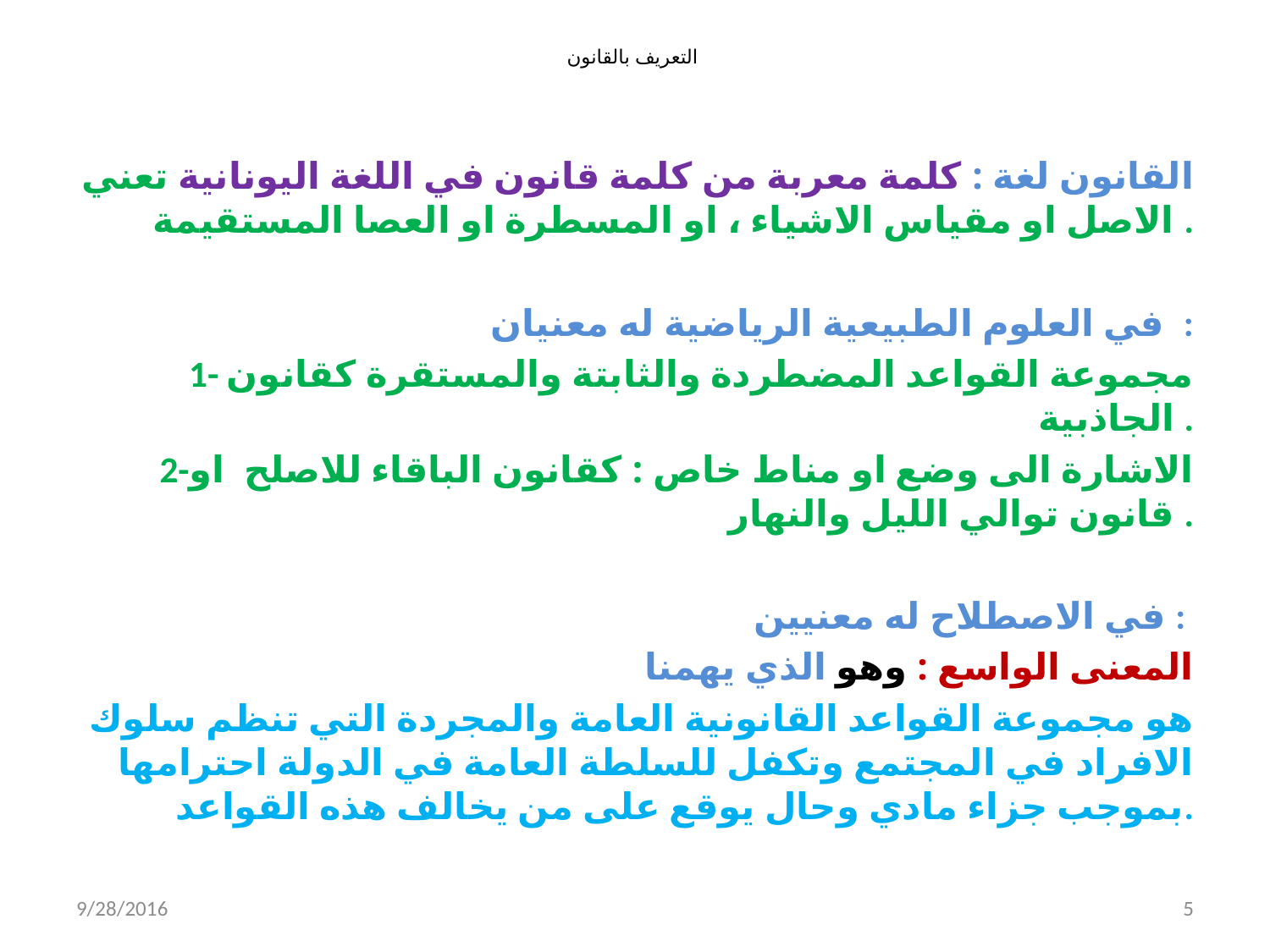

# التعريف بالقانون

القانون لغة : كلمة معربة من كلمة قانون في اللغة اليونانية تعني الاصل او مقياس الاشياء ، او المسطرة او العصا المستقيمة .

 في العلوم الطبيعية الرياضية له معنيان  :
1- مجموعة القواعد المضطردة والثابتة والمستقرة كقانون الجاذبية .
2-الاشارة الى وضع او مناط خاص : كقانون الباقاء للاصلح  او قانون توالي الليل والنهار .

في الاصطلاح له معنيين :
المعنى الواسع : وهو الذي يهمنا
هو مجموعة القواعد القانونية العامة والمجردة التي تنظم سلوك الافراد في المجتمع وتكفل للسلطة العامة في الدولة احترامها بموجب جزاء مادي وحال يوقع على من يخالف هذه القواعد.

9/28/2016
5